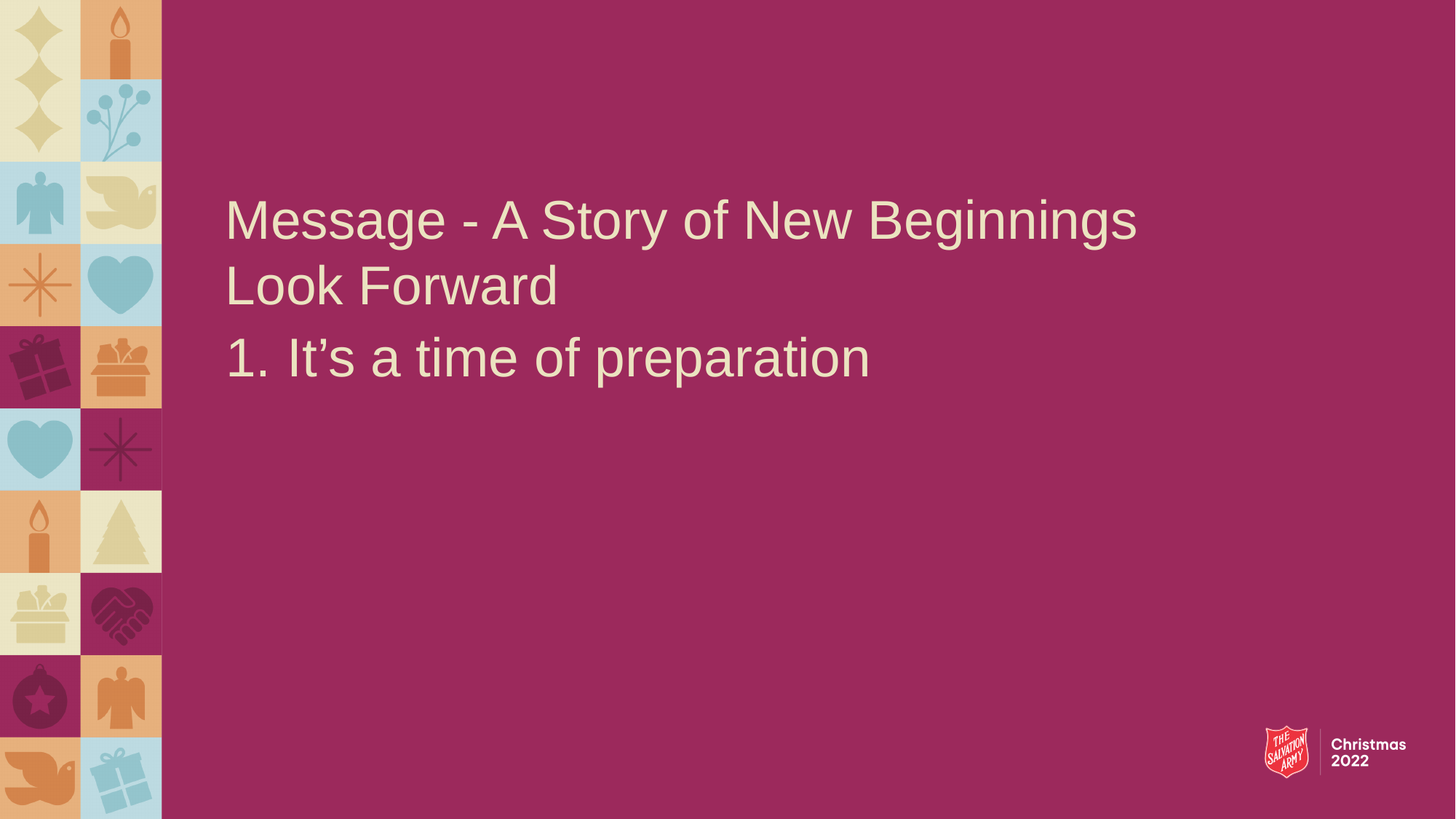

Message - A Story of New Beginnings
Look Forward
It’s a time of preparation